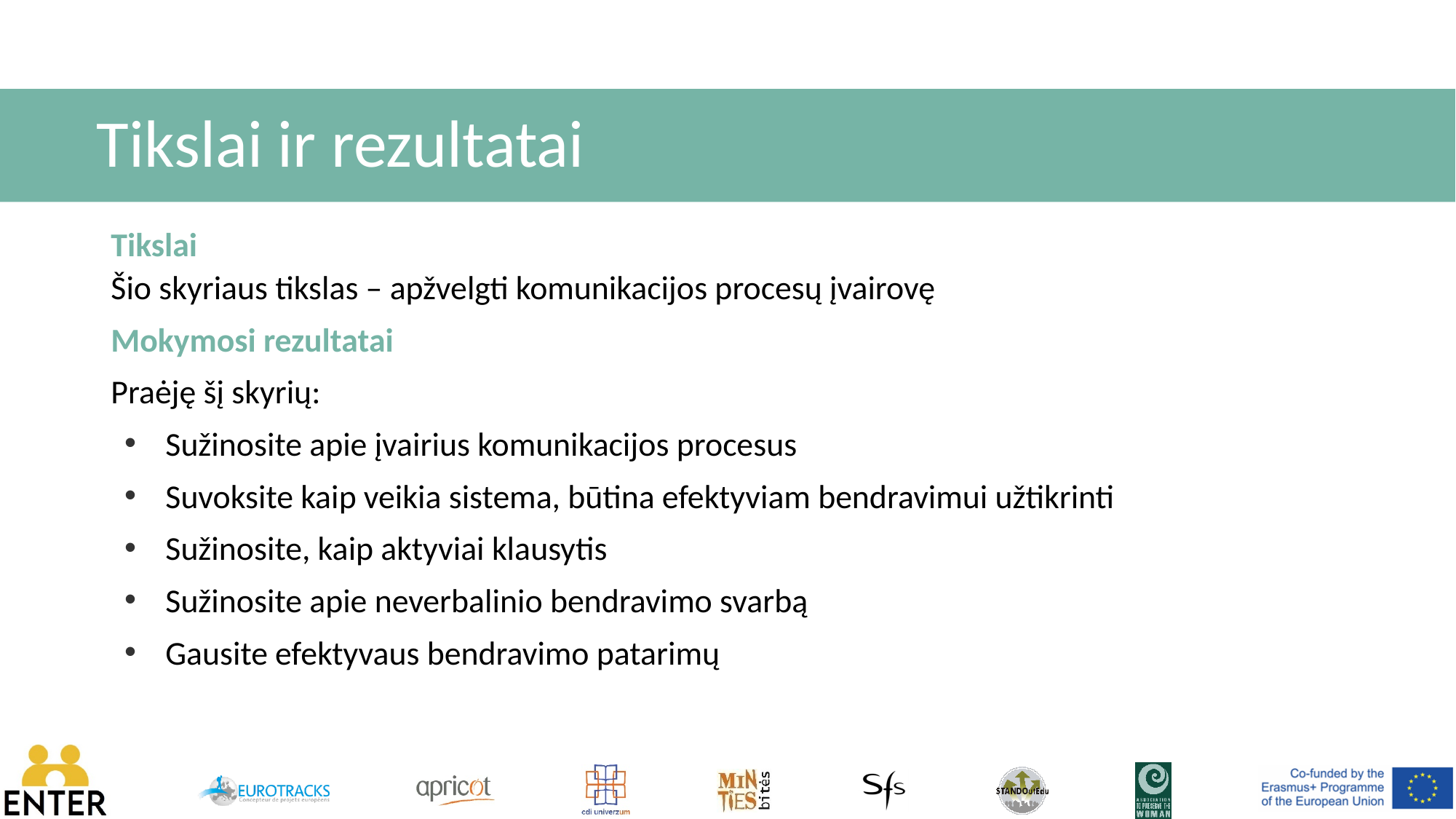

# Tikslai ir rezultatai
Tikslai
Šio skyriaus tikslas – apžvelgti komunikacijos procesų įvairovę
Mokymosi rezultatai
Praėję šį skyrių:
Sužinosite apie įvairius komunikacijos procesus
Suvoksite kaip veikia sistema, būtina efektyviam bendravimui užtikrinti
Sužinosite, kaip aktyviai klausytis
Sužinosite apie neverbalinio bendravimo svarbą
Gausite efektyvaus bendravimo patarimų